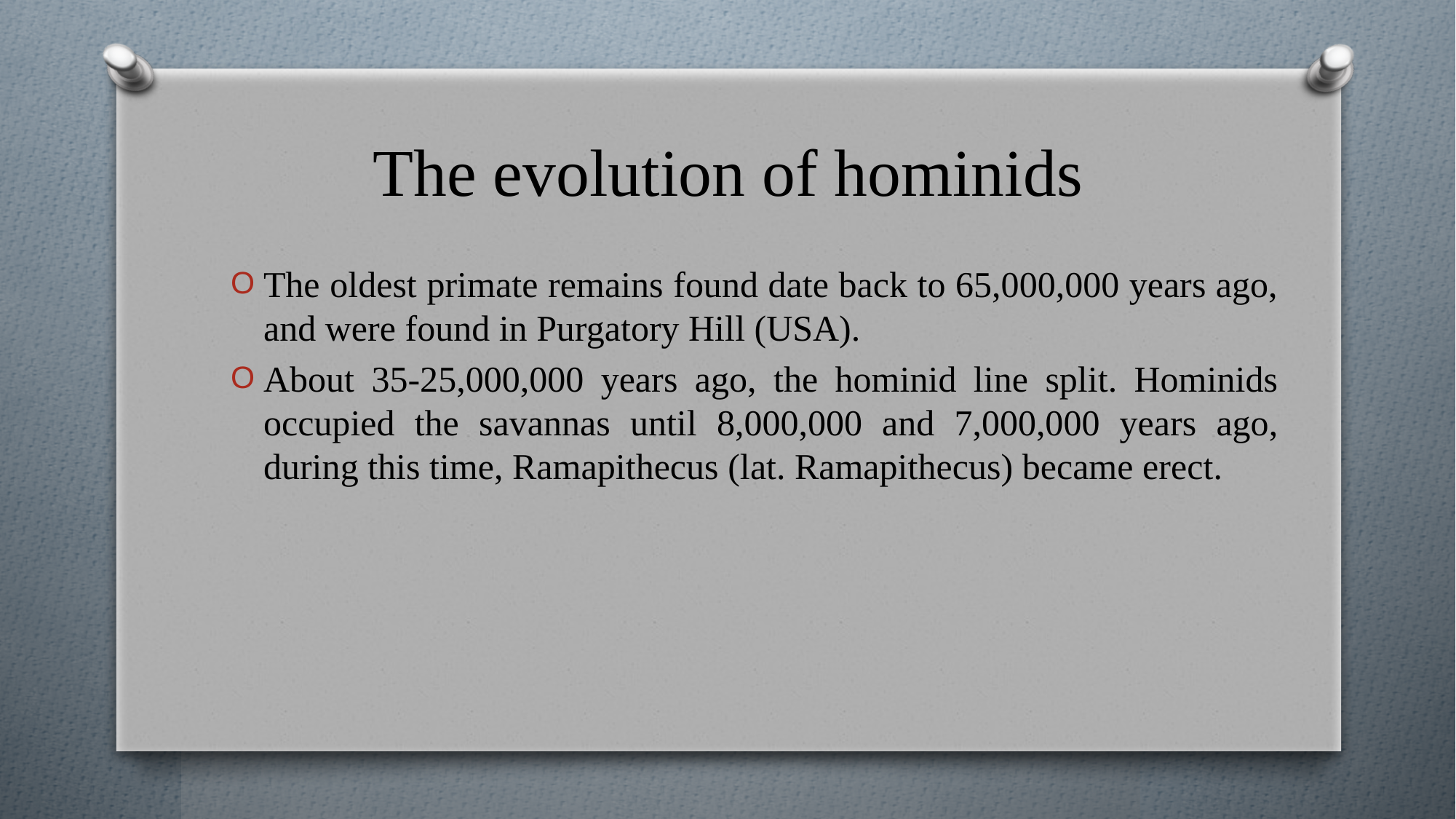

# The evolution of hominids
The oldest primate remains found date back to 65,000,000 years ago, and were found in Purgatory Hill (USA).
About 35-25,000,000 years ago, the hominid line split. Hominids occupied the savannas until 8,000,000 and 7,000,000 years ago, during this time, Ramapithecus (lat. Ramapithecus) became erect.